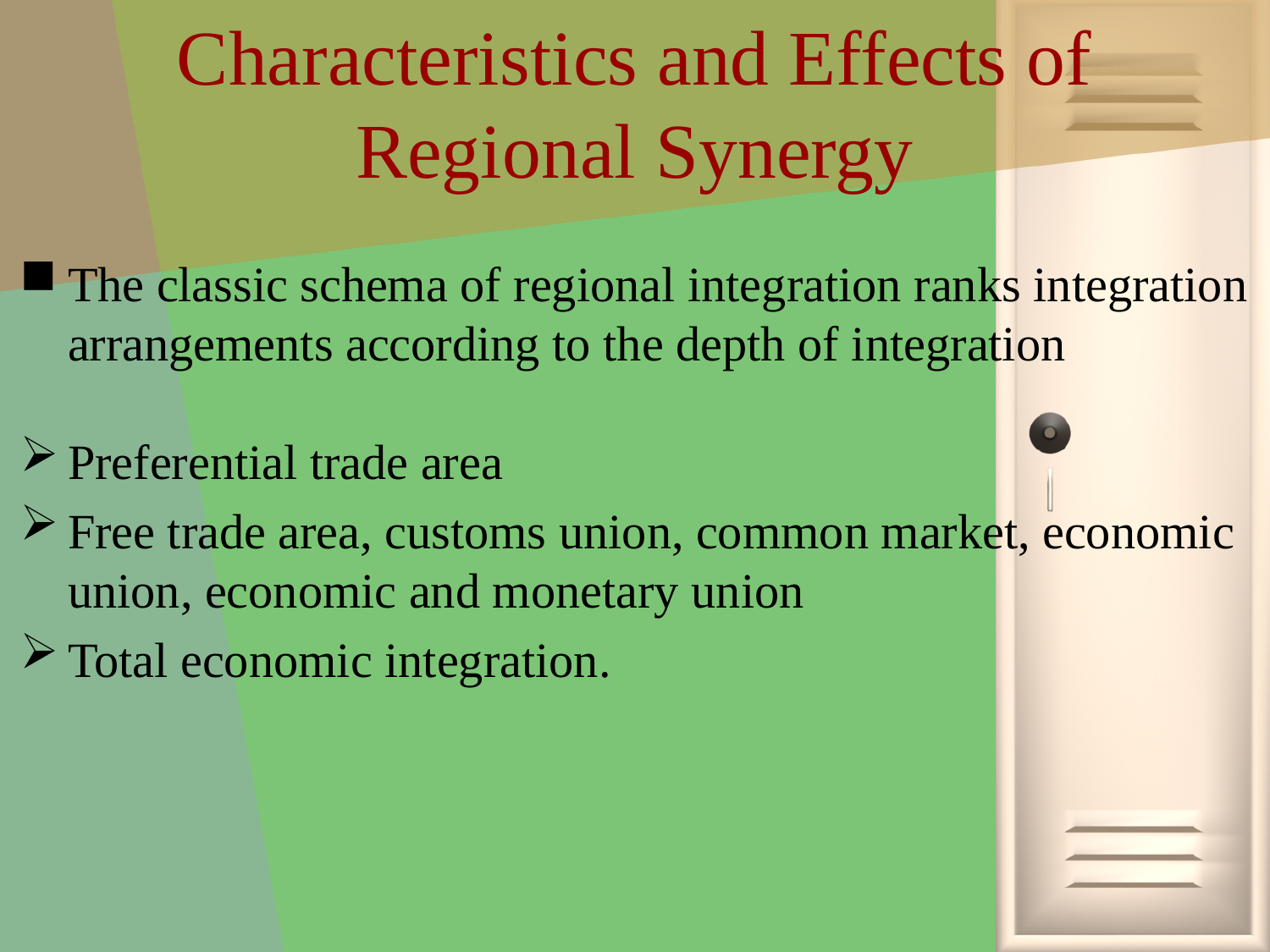

# Characteristics and Effects of Regional Synergy
The classic schema of regional integration ranks integration arrangements according to the depth of integration

Preferential trade area
Free trade area, customs union, common market, economic union, economic and monetary union
Total economic integration.